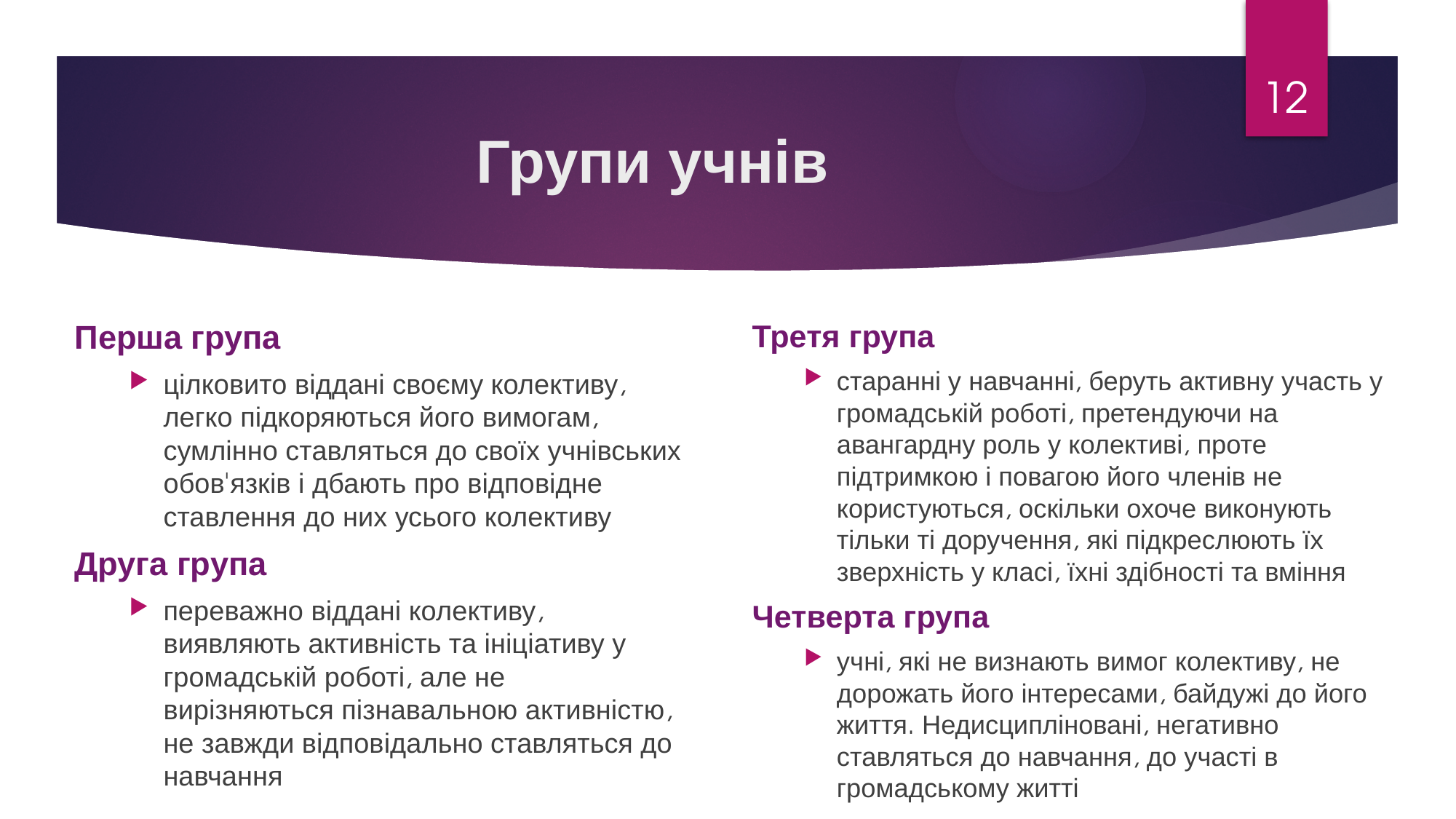

12
# Групи учнів
Перша група
цілковито віддані своєму колективу, легко підкоряються його вимогам, сумлінно ставляться до своїх учнівських обов'язків і дбають про відповідне ставлення до них усього колективу
Друга група
переважно віддані колективу, виявляють активність та ініціативу у громадській роботі, але не вирізняються пізнавальною активністю, не завжди відповідально ставляться до навчання

Третя група
старанні у навчанні, беруть активну участь у громадській роботі, претендуючи на авангардну роль у колективі, проте підтримкою і повагою його членів не користуються, оскільки охоче виконують тільки ті доручення, які підкреслюють їх зверхність у класі, їхні здібності та вміння
Четверта група
учні, які не визнають вимог колективу, не дорожать його інтересами, байдужі до його життя. Недисципліновані, негативно ставляться до навчання, до участі в громадському житті